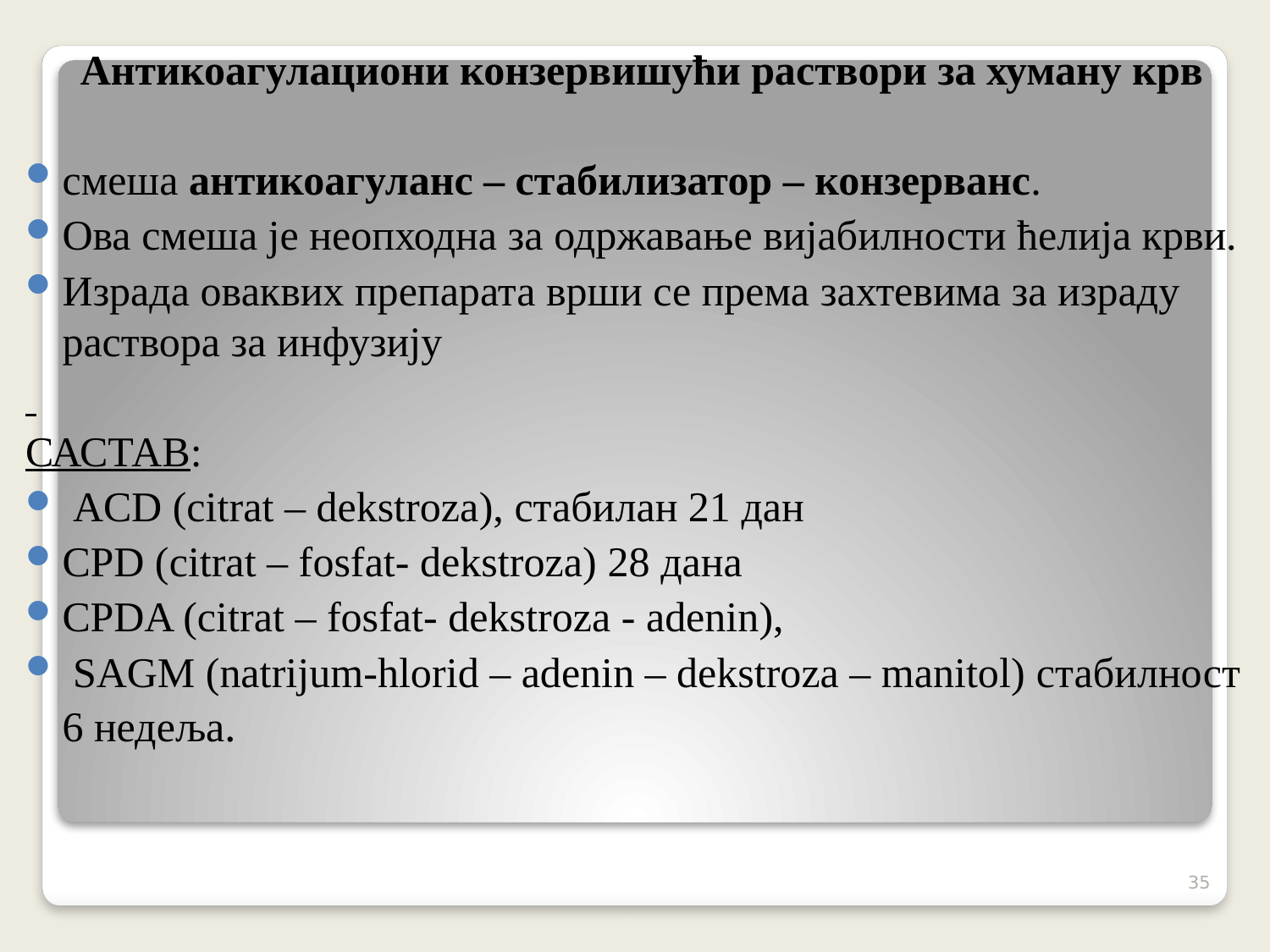

Антикоагулациони конзервишући раствори за хуману крв

смеша антикоагуланс – стабилизатор – конзерванс.
Ова смеша је неопходна за одржавање вијабилности ћелија крви.
Израда оваквих препарата врши се према захтевима за израду раствора за инфузију

САСТАВ:
 ACD (citrat – dekstroza), стабилан 21 дан
CPD (citrat – fosfat- dekstroza) 28 дана
CPDA (citrat – fosfat- dekstroza - adenin),
 SAGM (natrijum-hlorid – adenin – dekstroza – manitol) стабилност  6 недеља.

35